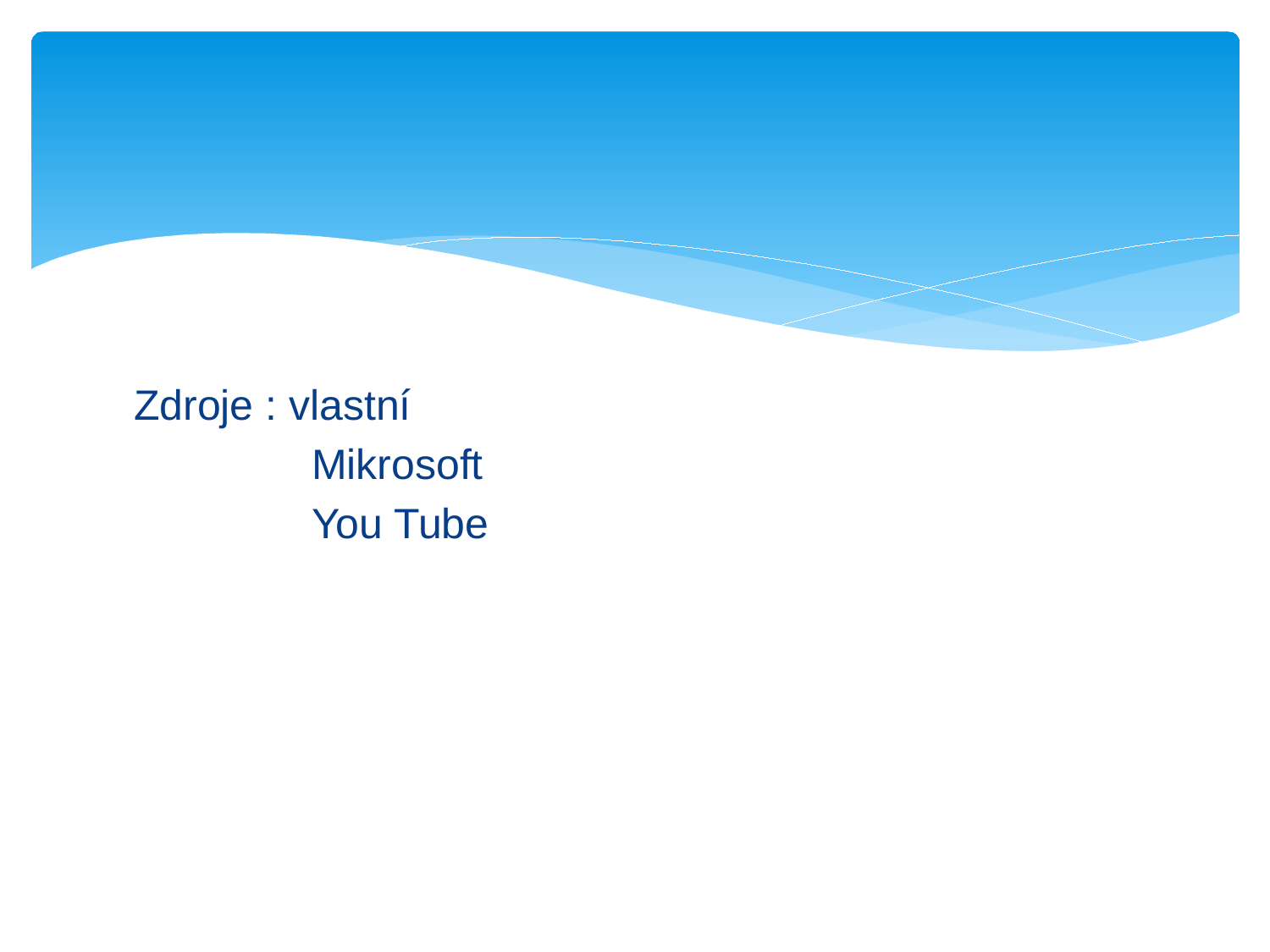

#
Zdroje : vlastní
               Mikrosoft
               You Tube